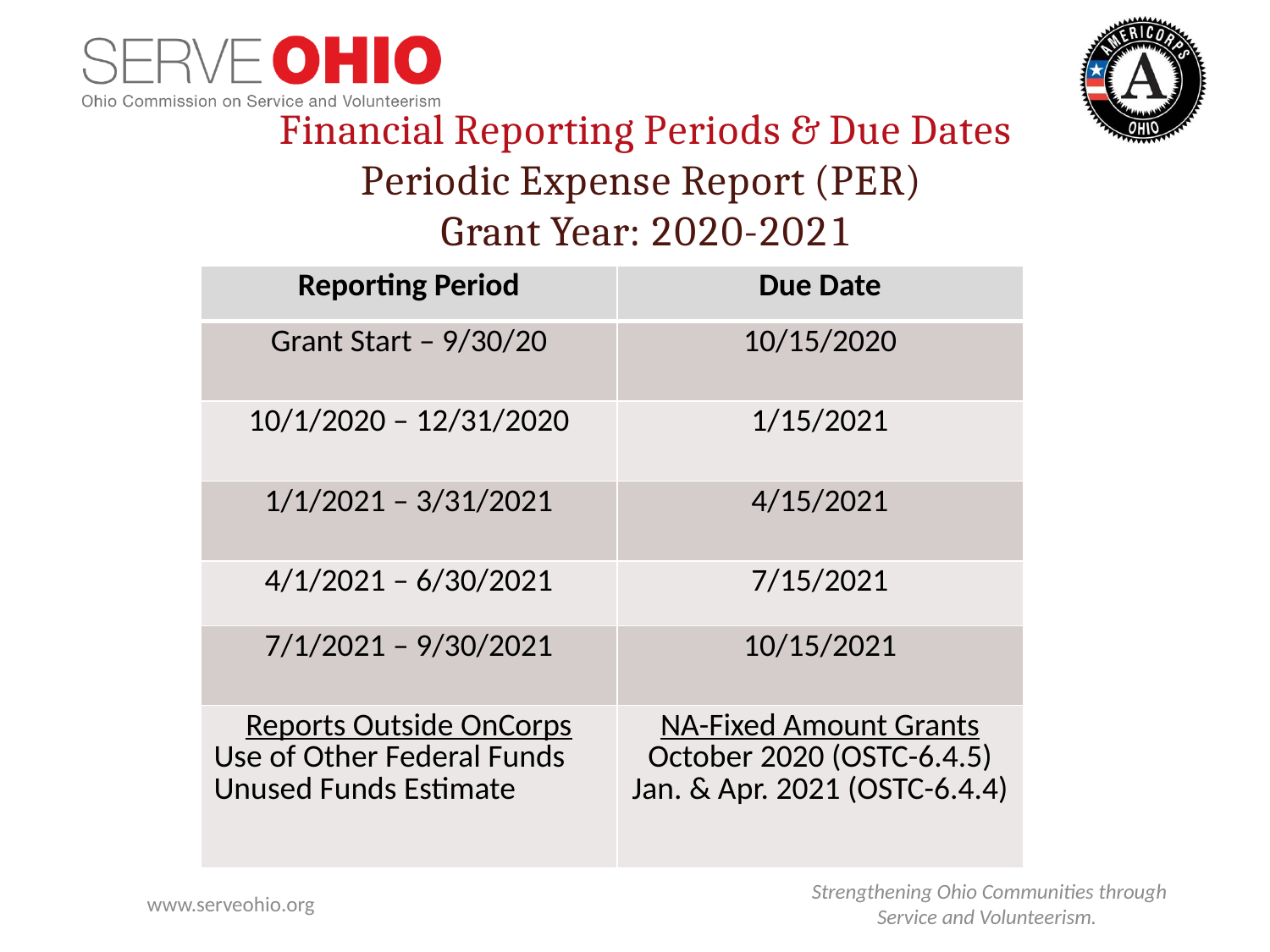

Financial Reporting Periods & Due Dates
Periodic Expense Report (PER)
Grant Year: 2020-2021
| Reporting Period | Due Date |
| --- | --- |
| Grant Start – 9/30/20 | 10/15/2020 |
| 10/1/2020 – 12/31/2020 | 1/15/2021 |
| 1/1/2021 – 3/31/2021 | 4/15/2021 |
| 4/1/2021 – 6/30/2021 | 7/15/2021 |
| 7/1/2021 – 9/30/2021 | 10/15/2021 |
| Reports Outside OnCorps Use of Other Federal Funds Unused Funds Estimate | NA-Fixed Amount Grants October 2020 (OSTC-6.4.5) Jan. & Apr. 2021 (OSTC-6.4.4) |
www.serveohio.org
Strengthening Ohio Communities through Service and Volunteerism.